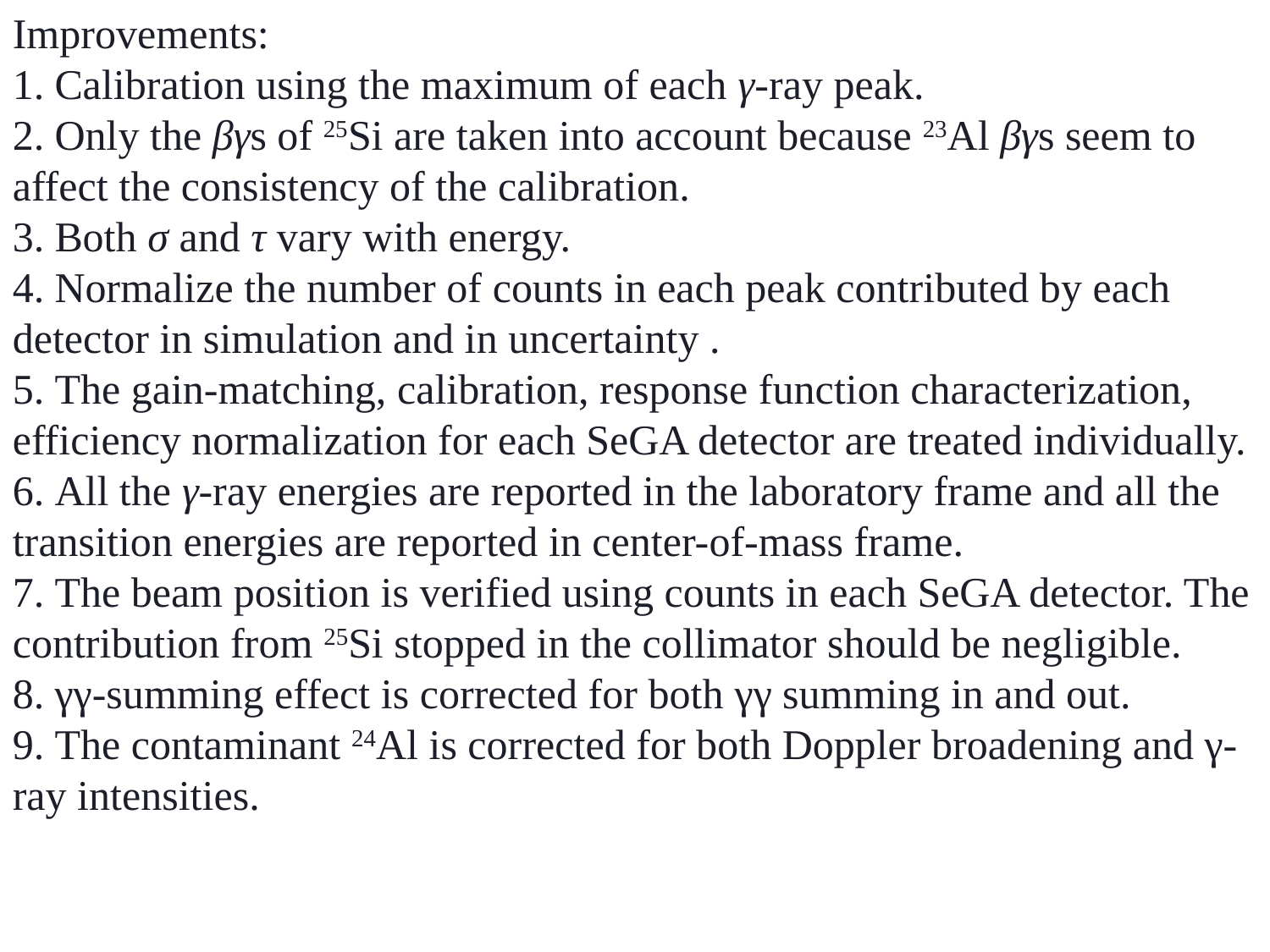

Improvements:
 Calibration using the maximum of each γ-ray peak.
 Only the βγs of 25Si are taken into account because 23Al βγs seem to affect the consistency of the calibration.
 Both σ and τ vary with energy.
 Normalize the number of counts in each peak contributed by each detector in simulation and in uncertainty .
 The gain-matching, calibration, response function characterization, efficiency normalization for each SeGA detector are treated individually.
 All the γ-ray energies are reported in the laboratory frame and all the transition energies are reported in center-of-mass frame.
 The beam position is verified using counts in each SeGA detector. The contribution from 25Si stopped in the collimator should be negligible.
 γγ-summing effect is corrected for both γγ summing in and out.
 The contaminant 24Al is corrected for both Doppler broadening and γ-ray intensities.